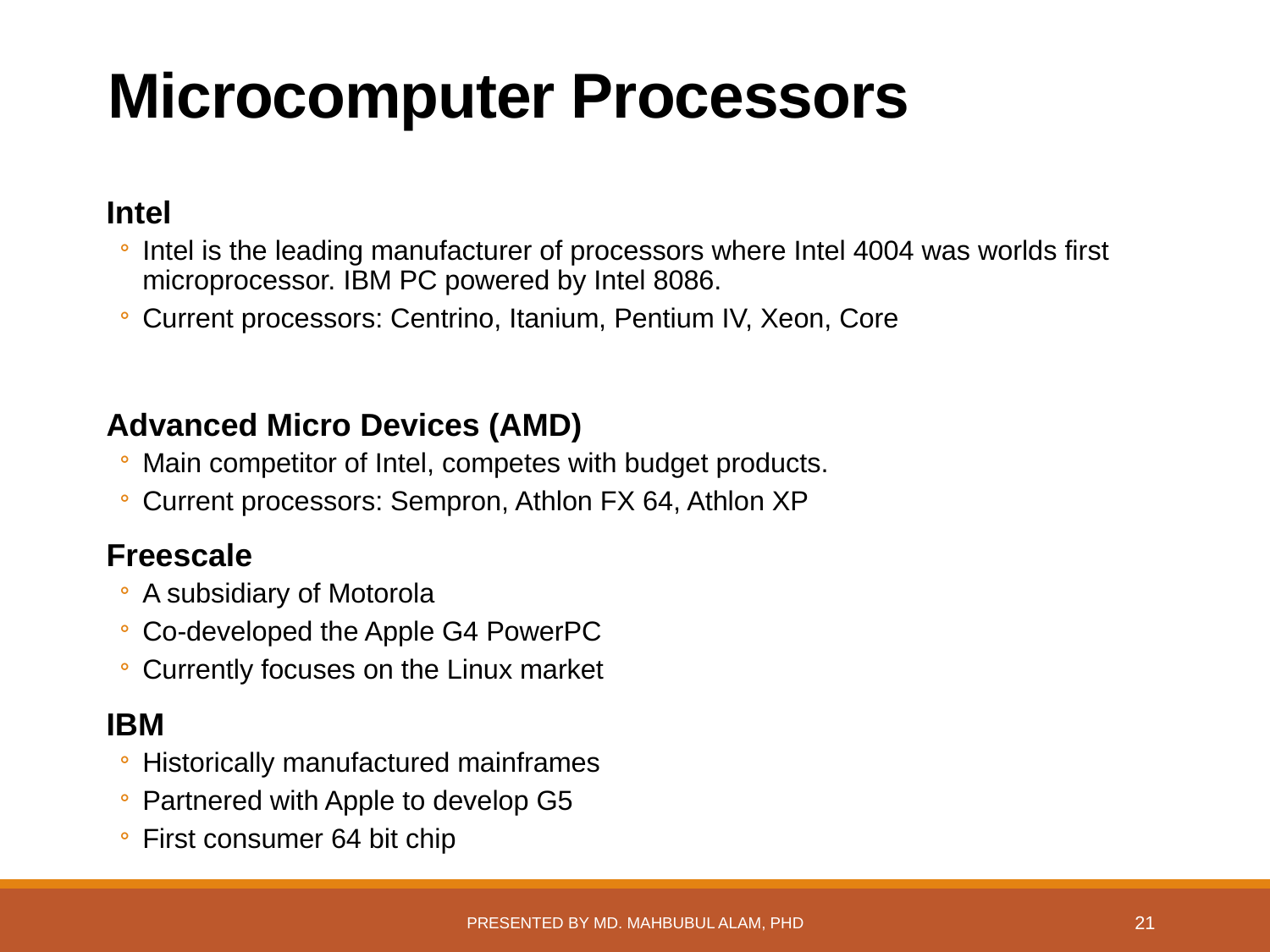

# Microcomputer Processors
Intel
Intel is the leading manufacturer of processors where Intel 4004 was worlds first microprocessor. IBM PC powered by Intel 8086.
Current processors: Centrino, Itanium, Pentium IV, Xeon, Core

Advanced Micro Devices (AMD)
Main competitor of Intel, competes with budget products.
Current processors: Sempron, Athlon FX 64, Athlon XP
Freescale
A subsidiary of Motorola
Co-developed the Apple G4 PowerPC
Currently focuses on the Linux market
IBM
Historically manufactured mainframes
Partnered with Apple to develop G5
First consumer 64 bit chip

Presented by Md. Mahbubul Alam, PhD
21